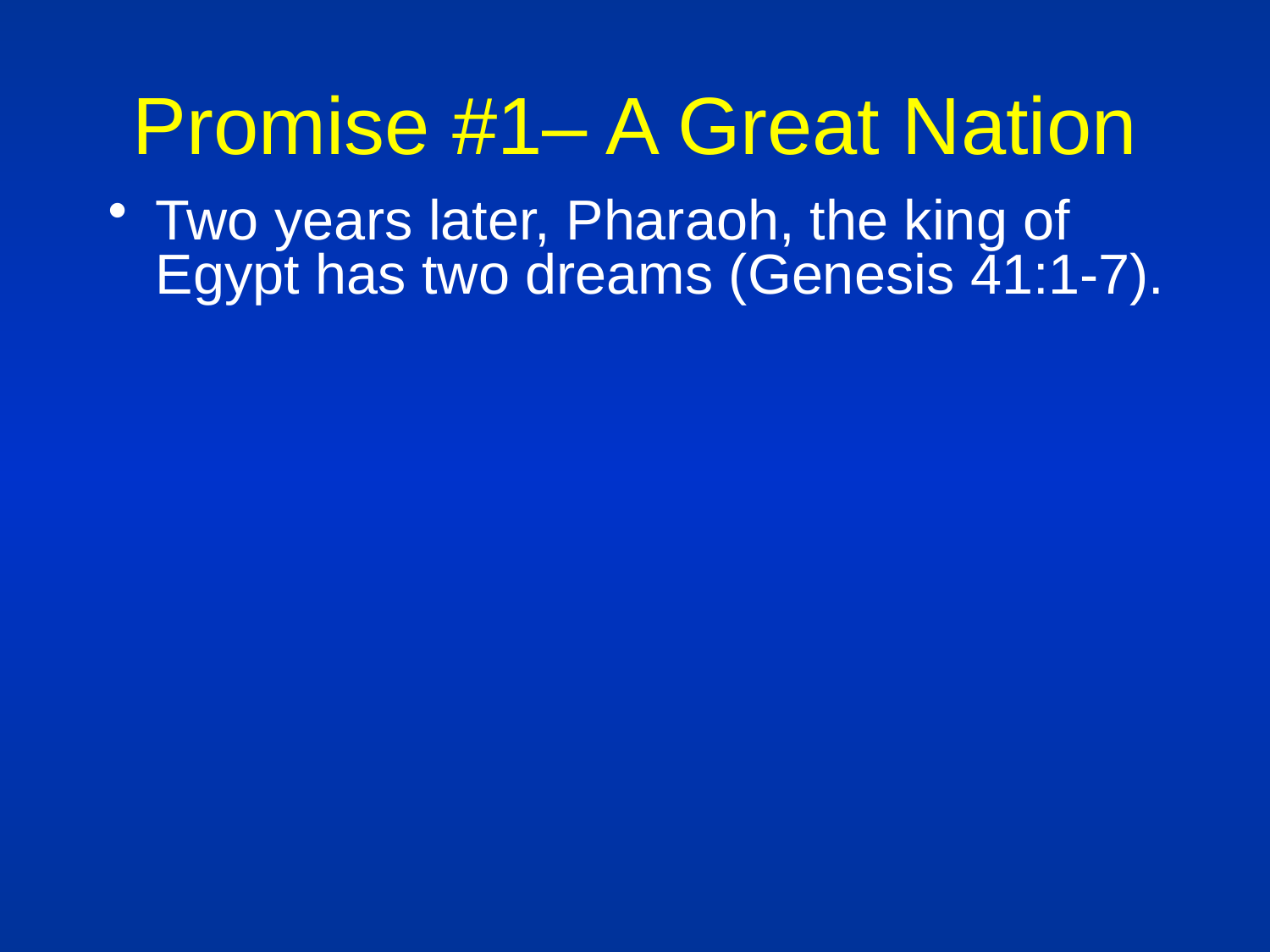

# Promise #1– A Great Nation
Two years later, Pharaoh, the king of Egypt has two dreams (Genesis 41:1-7).